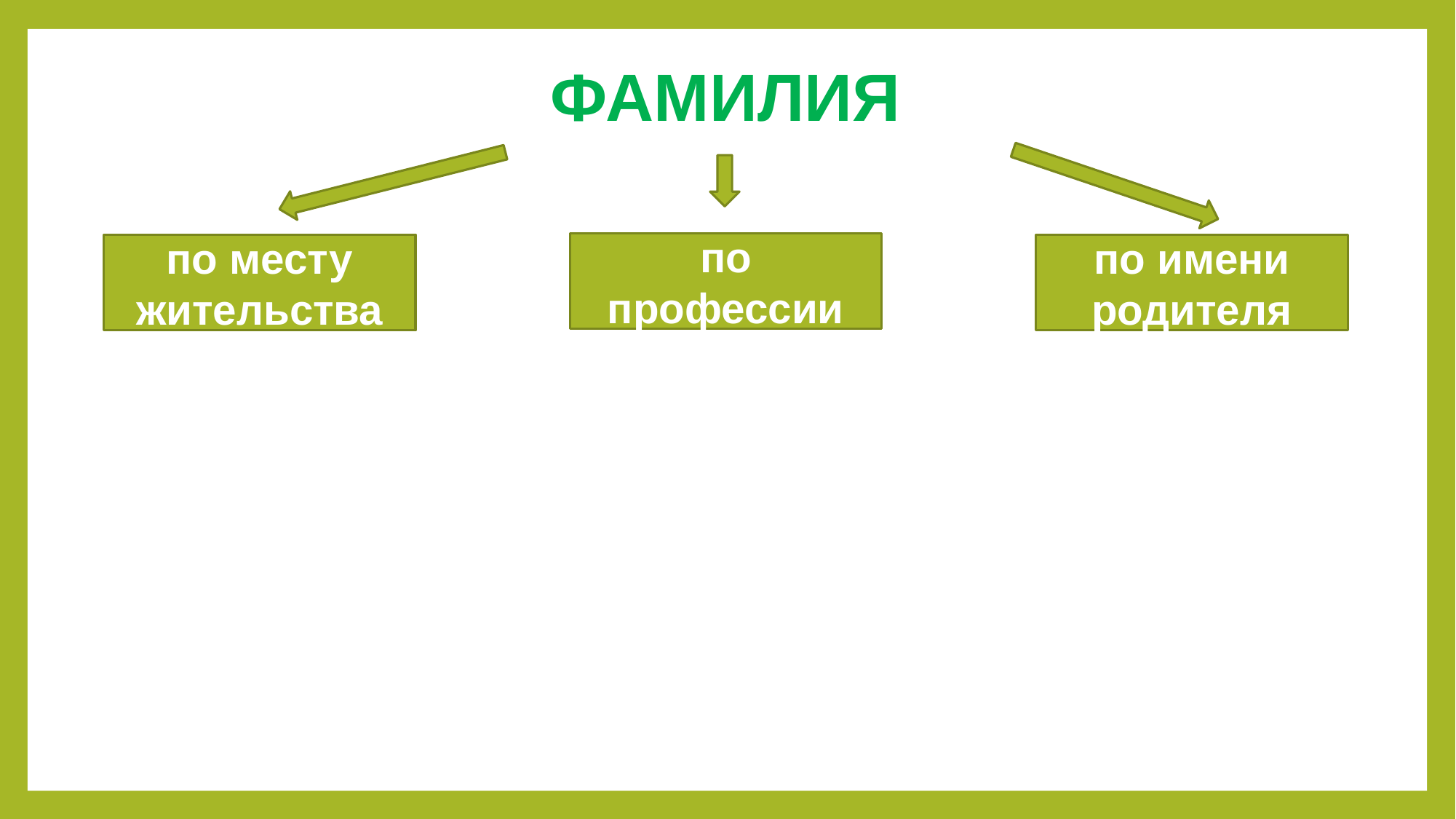

# ФАМИЛИЯ

по профессии
по месту жительства
по имени родителя